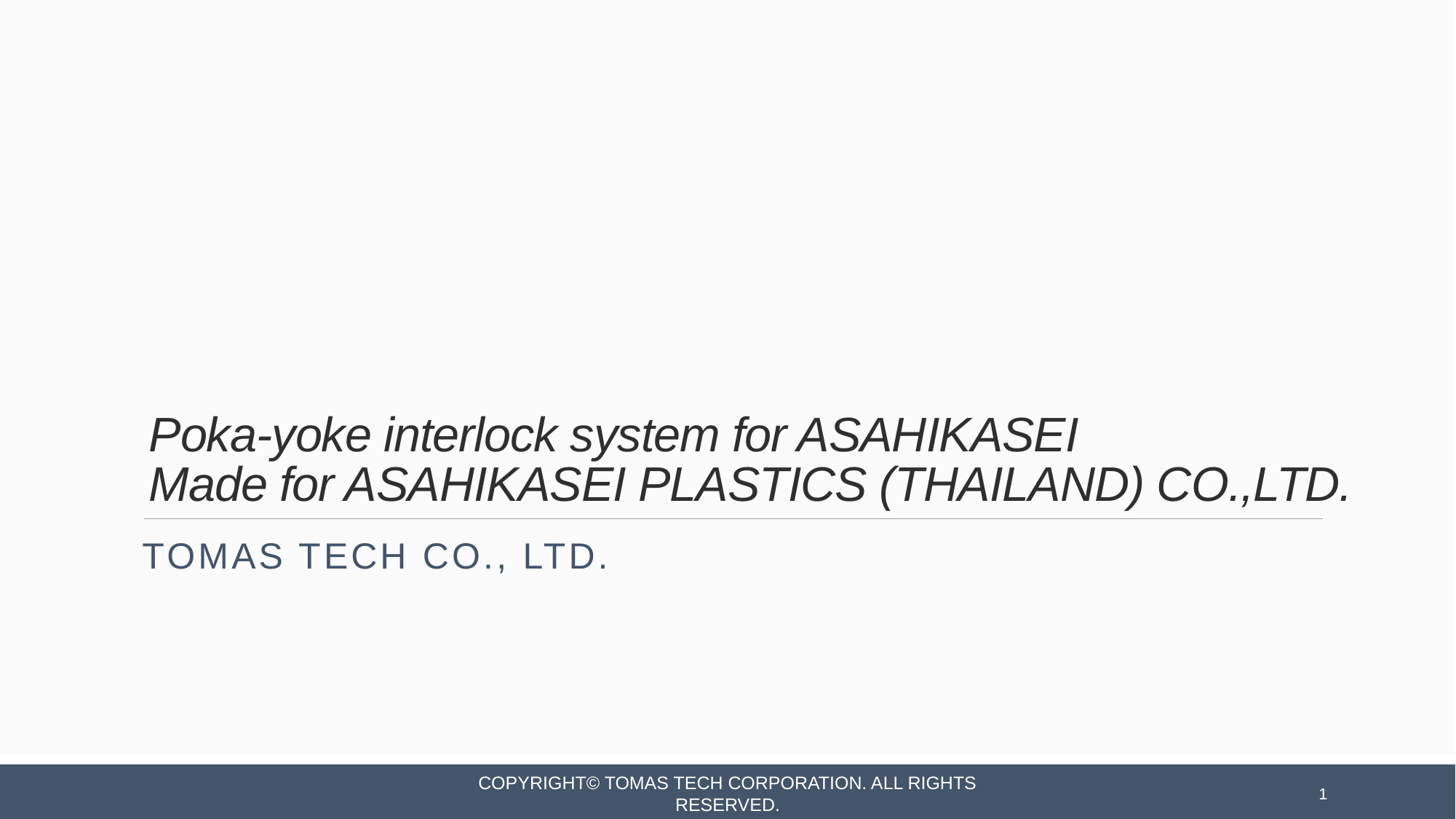

# Poka-yoke interlock system for ASAHIKASEI Made for ASAHIKASEI PLASTICS (THAILAND) CO.,LTD.
TOMAS TECH Co., Ltd.
Copyright© TOMAS TECH CORPORATION. All rights reserved.
1